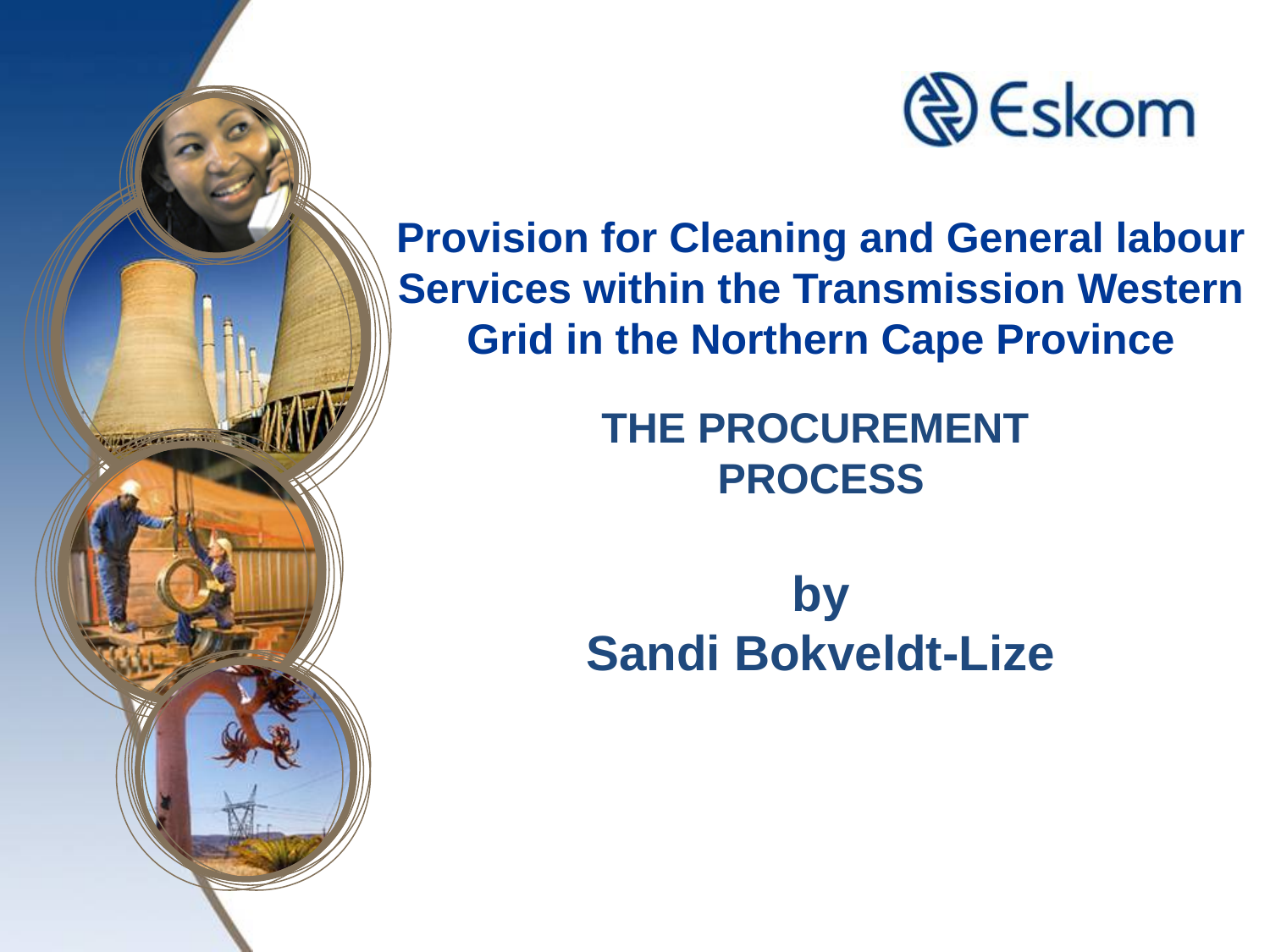

# Provision for Cleaning and General labour Services within the Transmission Western Grid in the Northern Cape Province THE PROCUREMENT PROCESS by Sandi Bokveldt-Lize